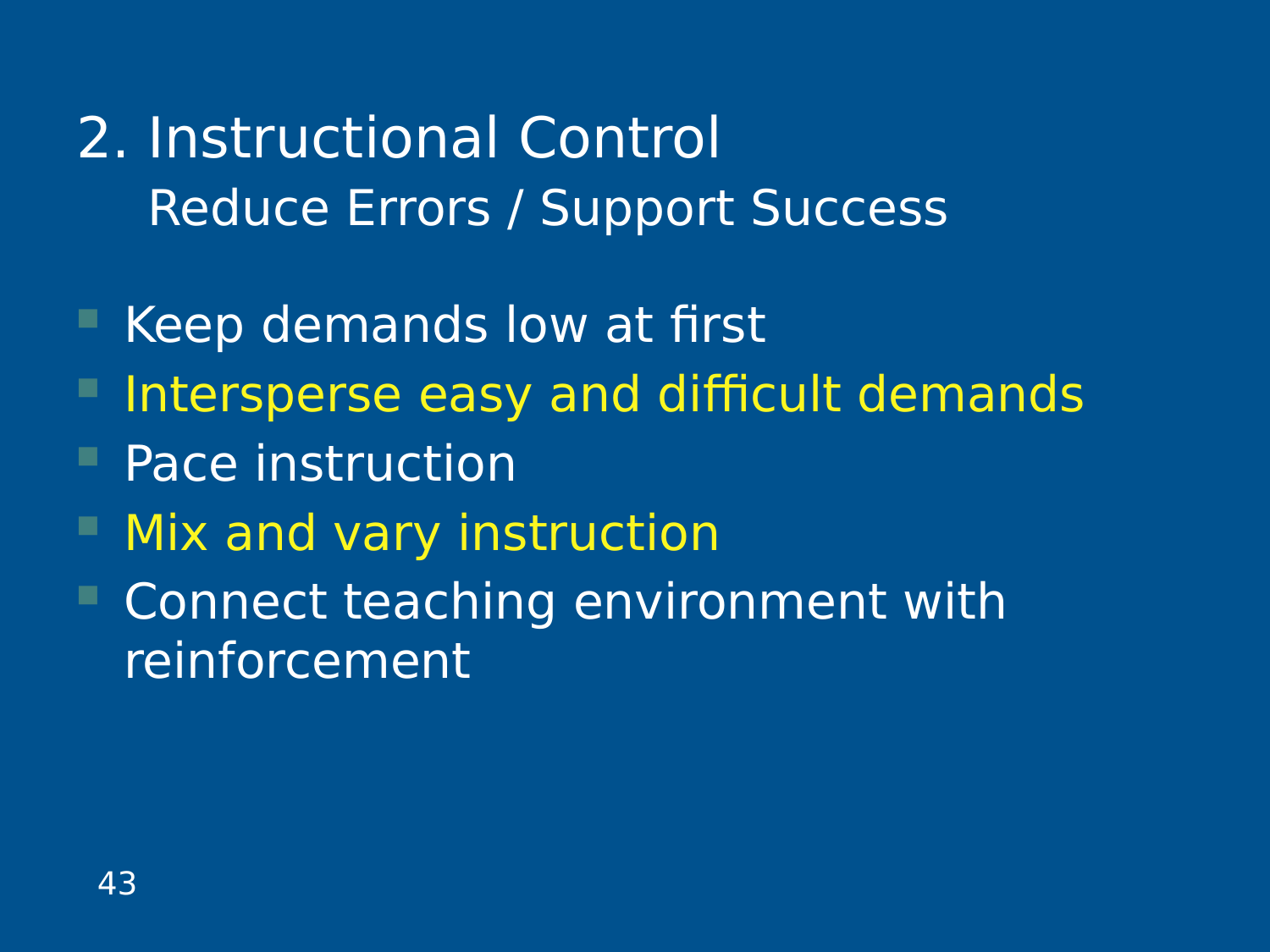

# 2. Instructional Control Reduce Errors / Support Success

Keep demands low at first
Intersperse easy and difficult demands
Pace instruction
Mix and vary instruction
Connect teaching environment with reinforcement

43